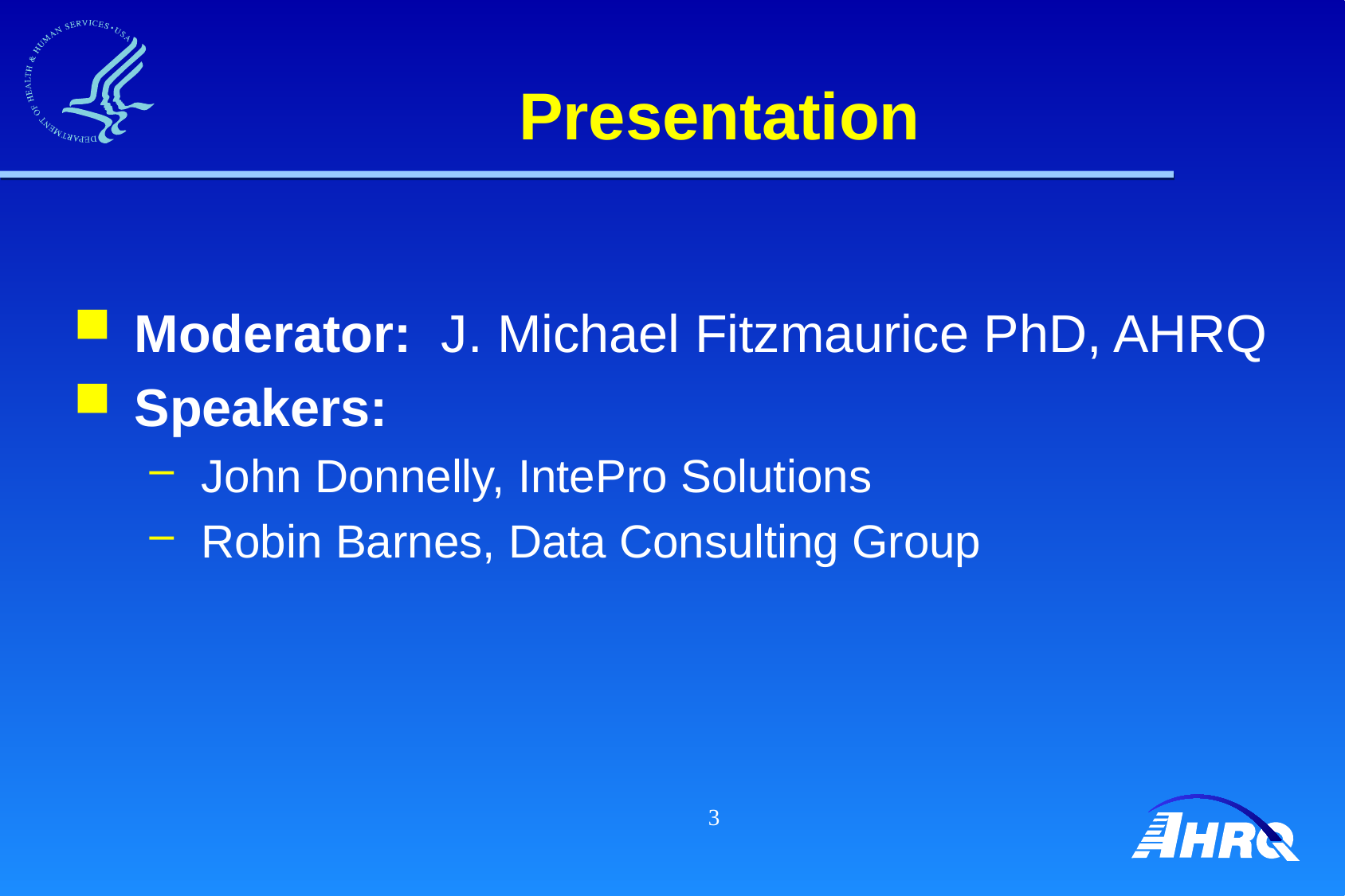

# Presentation

Moderator:  J. Michael Fitzmaurice PhD, AHRQ
Speakers:
John Donnelly, IntePro Solutions
Robin Barnes, Data Consulting Group

3